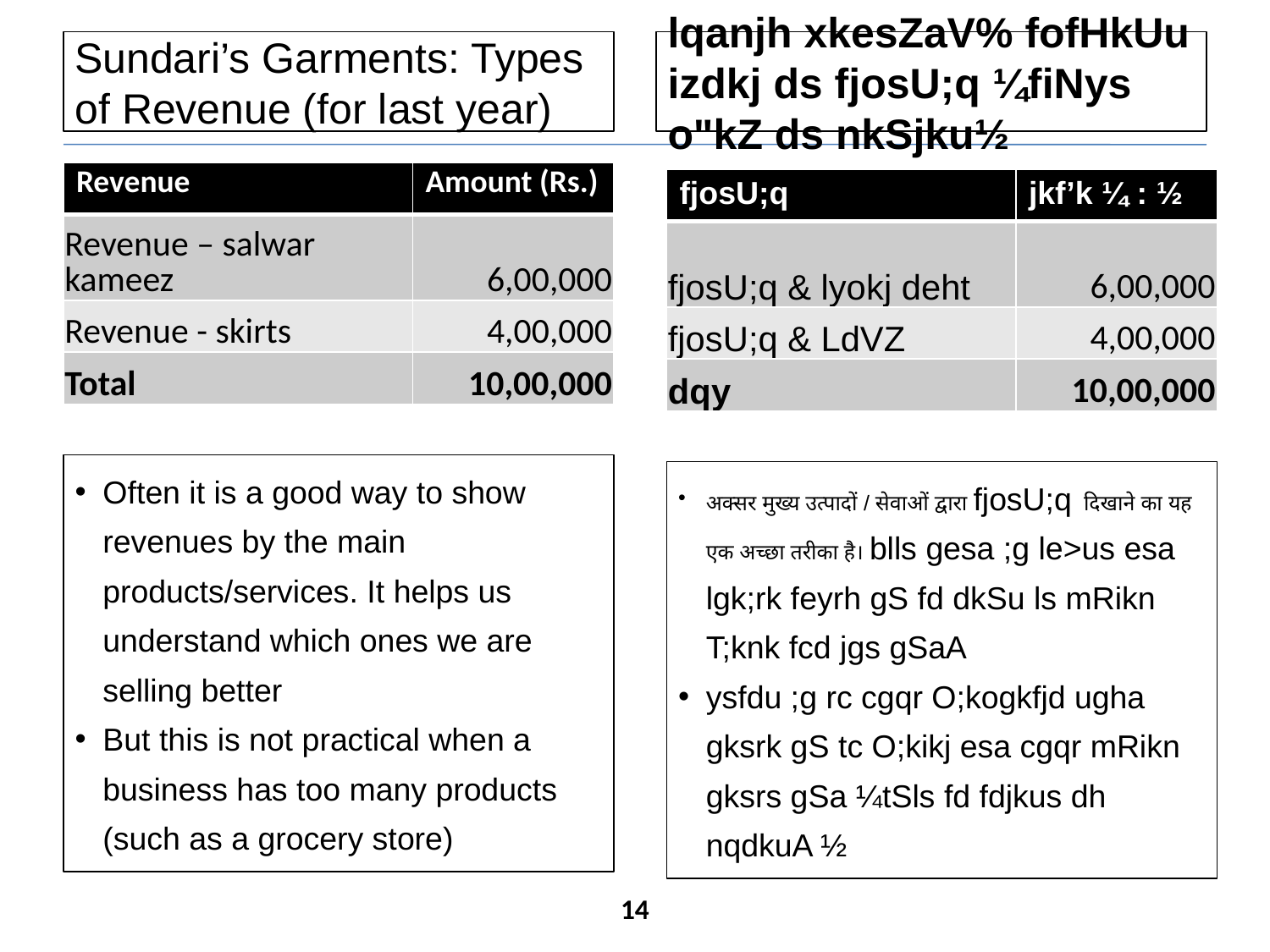

# Sundari’s Garments: Types of Revenue (for last year)
lqanjh xkesZaV% fofHkUu izdkj ds fjosU;q ¼fiNys o"kZ ds nkSjku½
| Revenue | Amount (Rs.) |
| --- | --- |
| Revenue – salwar kameez | 6,00,000 |
| Revenue - skirts | 4,00,000 |
| Total | 10,00,000 |
| fjosU;q | jkf’k ¼ : ½ |
| --- | --- |
| fjosU;q & lyokj deht | 6,00,000 |
| fjosU;q & LdVZ | 4,00,000 |
| dqy | 10,00,000 |
Often it is a good way to show revenues by the main products/services. It helps us understand which ones we are selling better
But this is not practical when a business has too many products (such as a grocery store)
अक्सर मुख्य उत्पादों / सेवाओं द्वारा fjosU;q  दिखाने का यह एक अच्छा तरीका है। blls gesa ;g le>us esa lgk;rk feyrh gS fd dkSu ls mRikn T;knk fcd jgs gSaA
ysfdu ;g rc cgqr O;kogkfjd ugha gksrk gS tc O;kikj esa cgqr mRikn gksrs gSa ¼tSls fd fdjkus dh nqdkuA ½
14